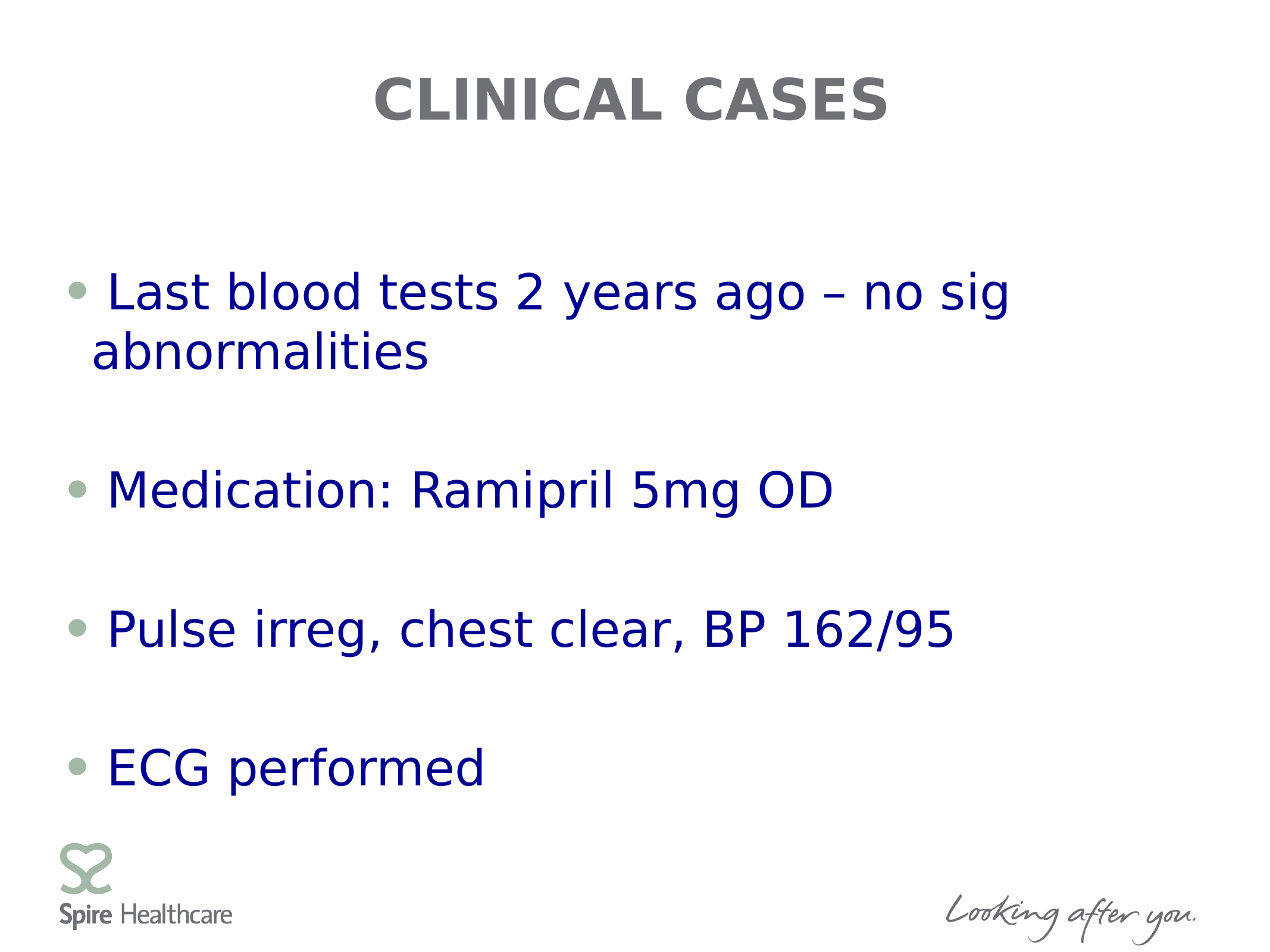

# CLINICAL CASES

 Last blood tests 2 years ago – no sig abnormalities

 Medication: Ramipril 5mg OD

 Pulse irreg, chest clear, BP 162/95

 ECG performed